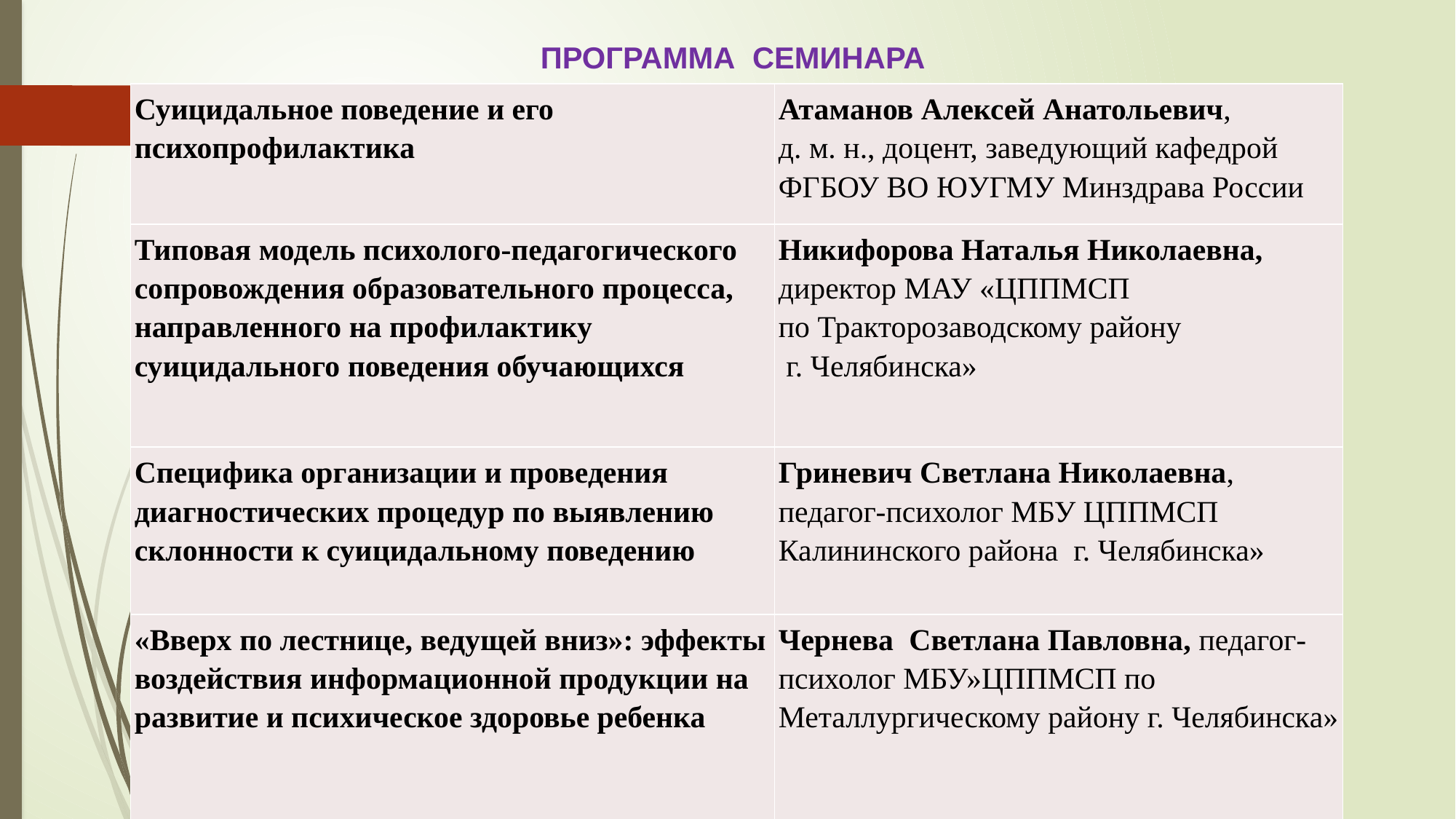

# ПРОГРАММА  СЕМИНАРА
| Суицидальное поведение и его психопрофилактика | Атаманов Алексей Анатольевич, д. м. н., доцент, заведующий кафедрой ФГБОУ ВО ЮУГМУ Минздрава России |
| --- | --- |
| Типовая модель психолого-педагогического сопровождения образовательного процесса, направленного на профилактику суицидального поведения обучающихся | Никифорова Наталья Николаевна, директор МАУ «ЦППМСП по Тракторозаводскому району г. Челябинска» |
| Специфика организации и проведения диагностических процедур по выявлению склонности к суицидальному поведению | Гриневич Светлана Николаевна, педагог-психолог МБУ ЦППМСП Калининского района г. Челябинска» |
| «Вверх по лестнице, ведущей вниз»: эффекты воздействия информационной продукции на развитие и психическое здоровье ребенка | Чернева Светлана Павловна, педагог-психолог МБУ»ЦППМСП по Металлургическому району г. Челябинска» |